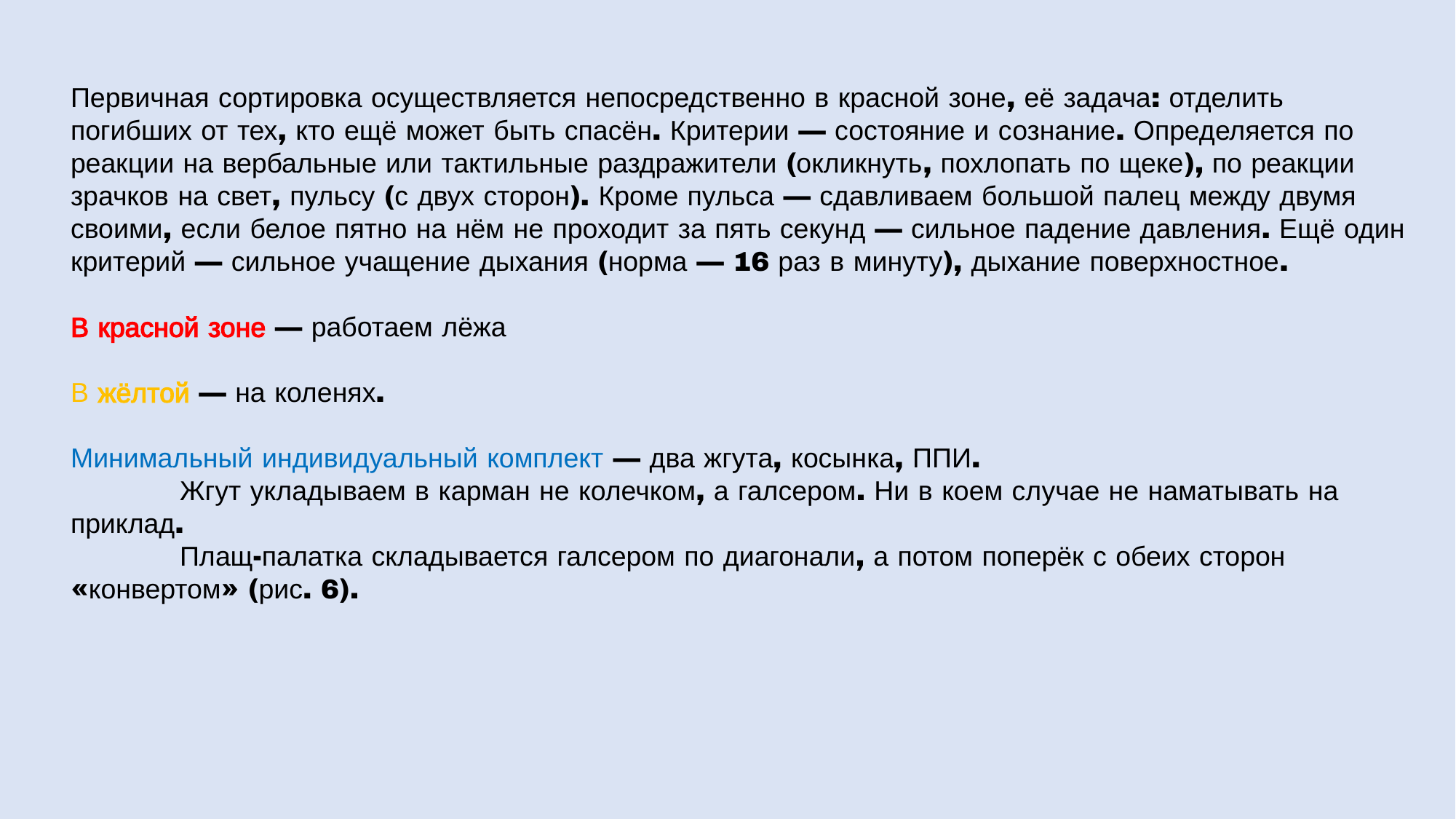

Первичная сортировка осуществляется непосредственно в красной зоне, её задача: отделить погибших от тех, кто ещё может быть спасён. Критерии — состояние и сознание. Определяется по реакции на вербальные или тактильные раздражители (окликнуть, похлопать по щеке), по реакции зрачков на свет, пульсу (с двух сторон). Кроме пульса — сдавливаем большой палец между двумя своими, если белое пятно на нём не проходит за пять секунд — сильное падение давления. Ещё один критерий — сильное учащение дыхания (норма — 16 раз в минуту), дыхание поверхностное.

В красной зоне — работаем лёжа

В жёлтой — на коленях.

Минимальный индивидуальный комплект — два жгута, косынка, ППИ.
	Жгут укладываем в карман не колечком, а галсером. Ни в коем случае не наматывать на приклад.
	Плащ-палатка складывается галсером по диагонали, а потом поперёк с обеих сторон «конвертом» (рис. 6).